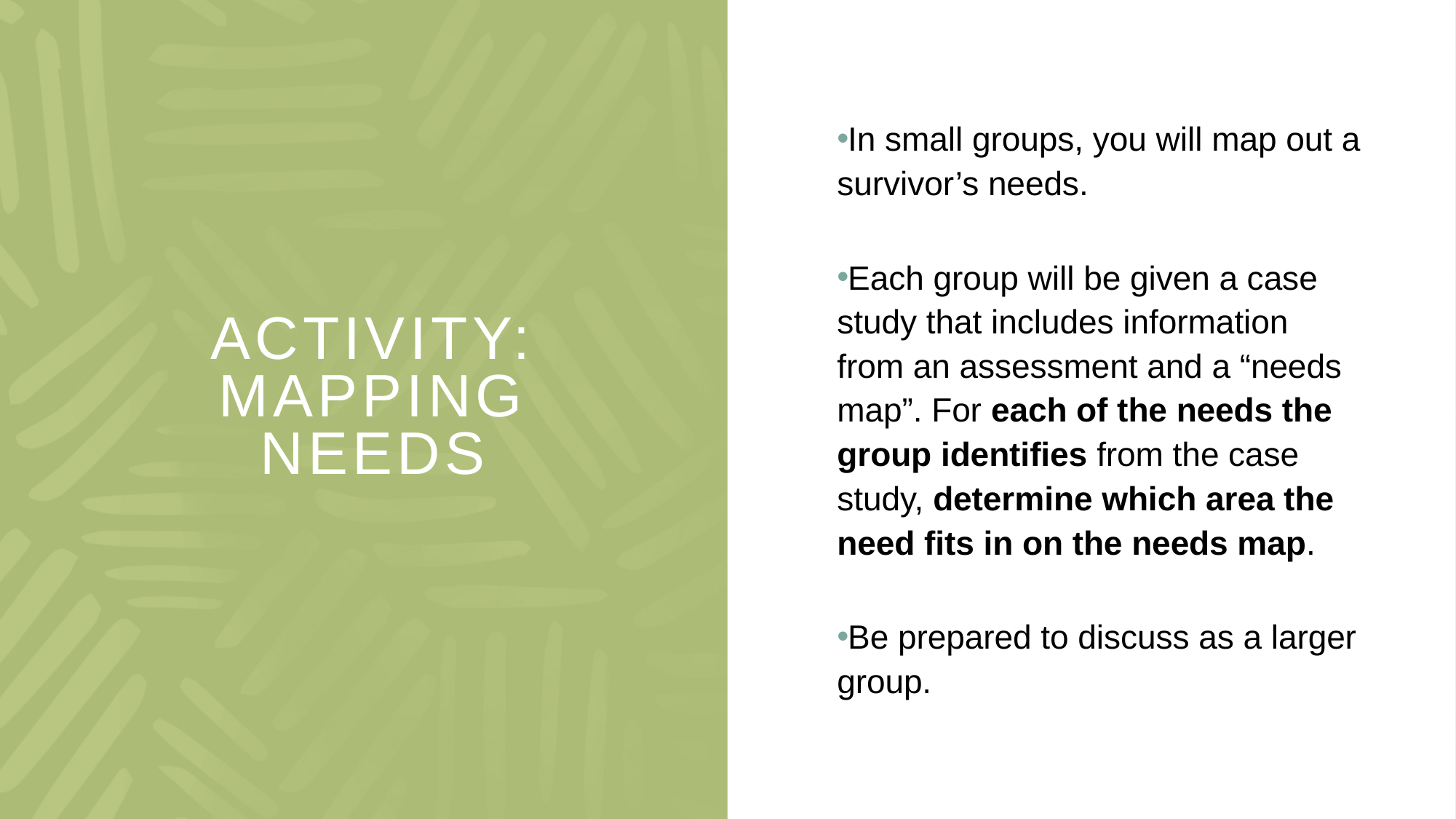

In small groups, you will map out a survivor’s needs.
Each group will be given a case study that includes information from an assessment and a “needs map”. For each of the needs the group identifies from the case study, determine which area the need fits in on the needs map.
Be prepared to discuss as a larger group.
# Activity: mapping needs